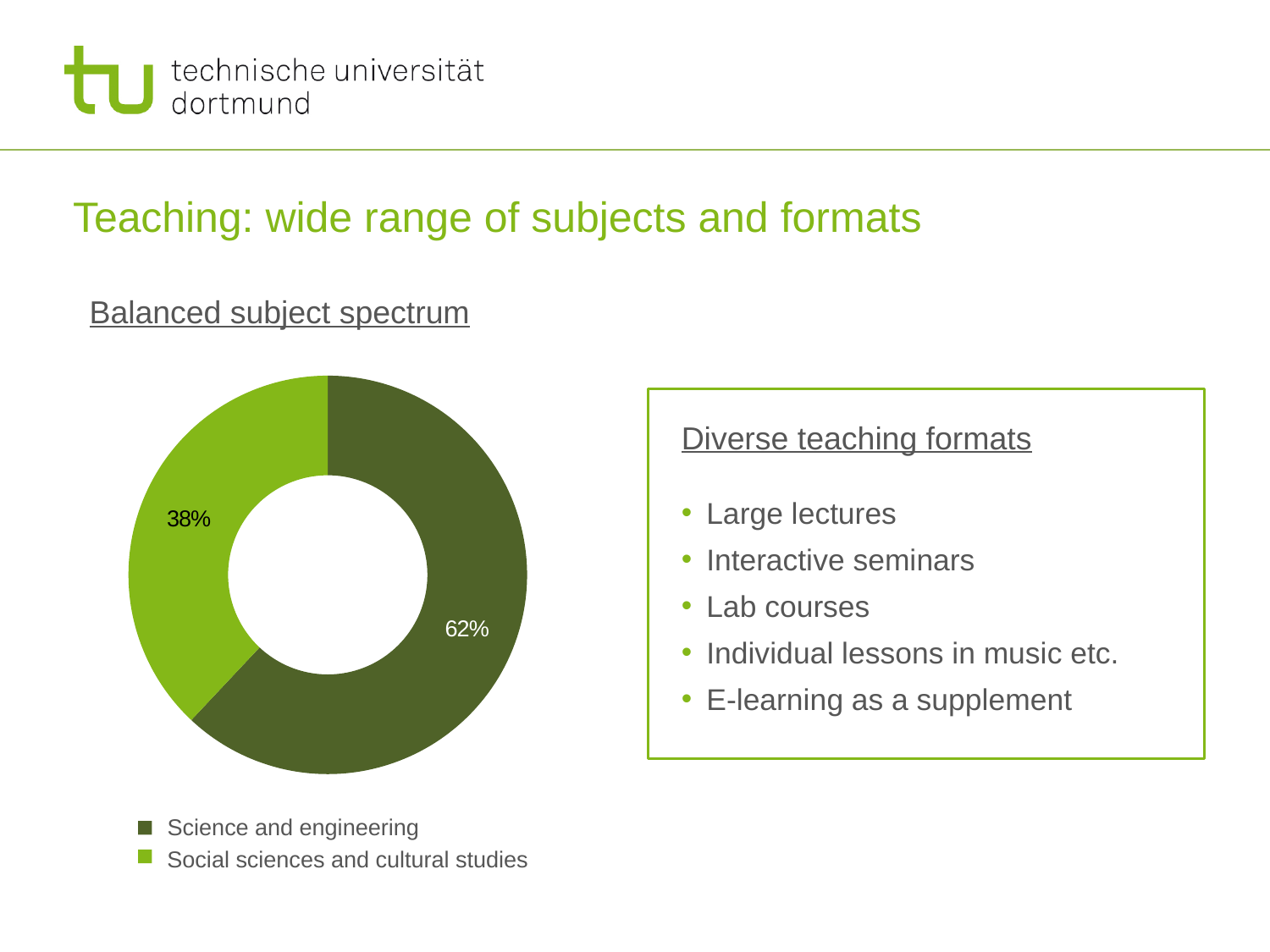

### Chart

| Category |  |
|---|---|
| Natur- und Ingenieurwissenschaften | 0.62 |
| Gesellschafts- und Kulturwissenschaften | 0.38 |
# Teaching: wide range of subjects and formats
Balanced subject spectrum

Diverse teaching formats
Large lectures
Interactive seminars
Lab courses
Individual lessons in music etc.
E-learning as a supplement
Science and engineering
Social sciences and cultural studies